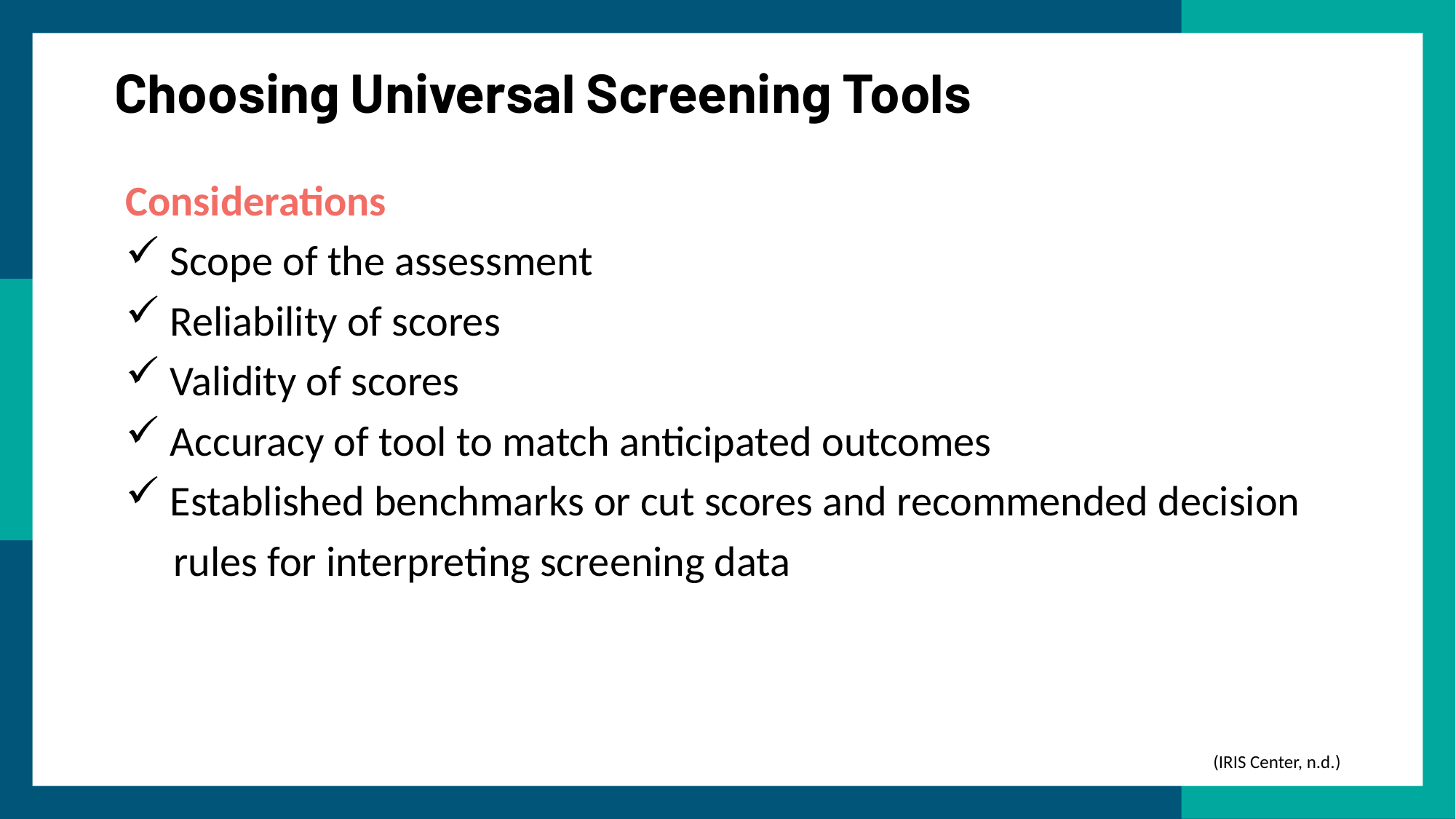

# Choosing Universal Screening Tools
Considerations
 Scope of the assessment
 Reliability of scores
 Validity of scores
 Accuracy of tool to match anticipated outcomes
 Established benchmarks or cut scores and recommended decision
     rules for interpreting screening data

(IRIS Center, n.d.)